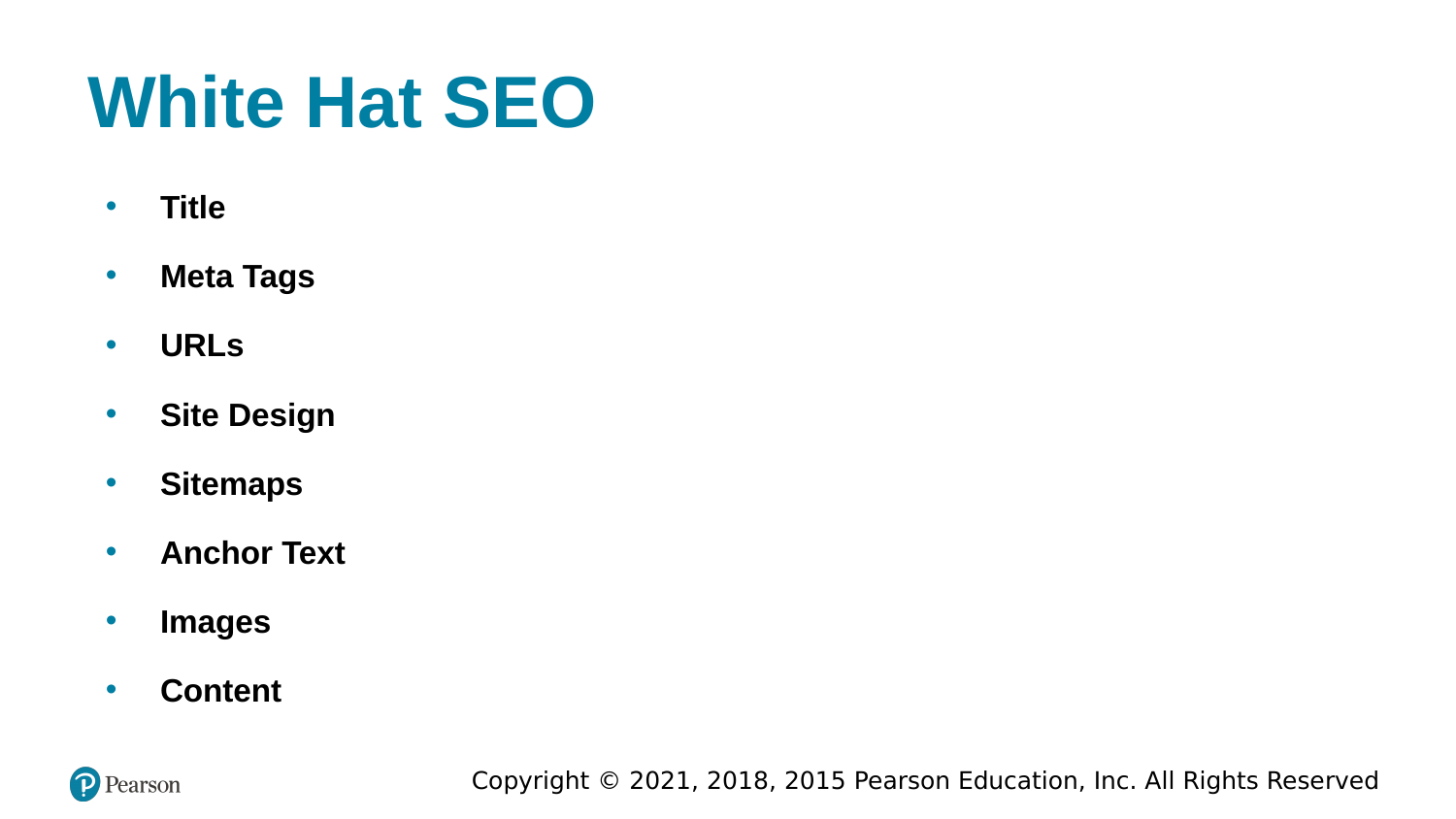

# White Hat SEO
Title
Meta Tags
URLs
Site Design
Sitemaps
Anchor Text
Images
Content